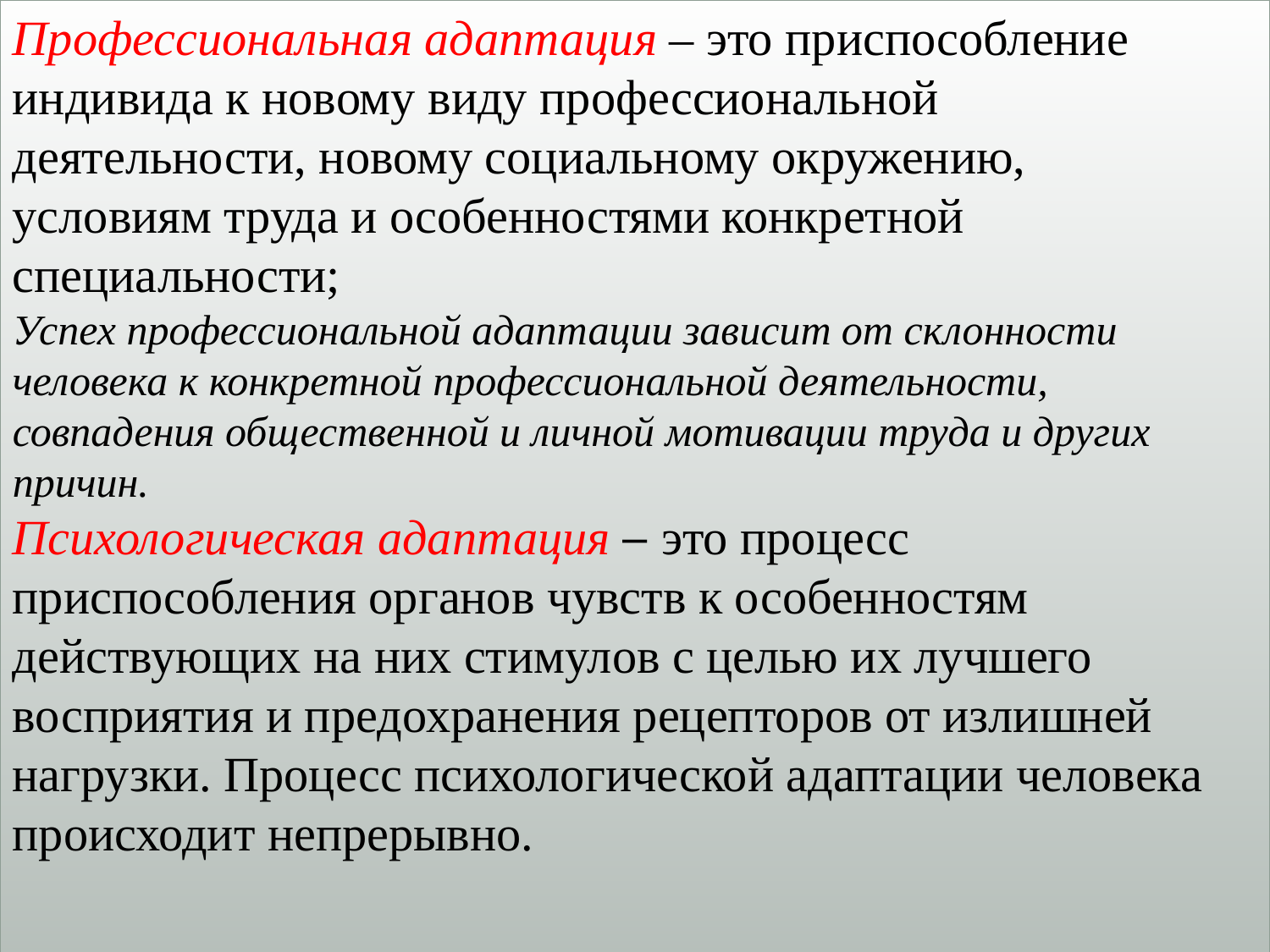

Профессиональная адаптация – это приспособление индивида к новому виду профессиональной деятельности, новому социальному окружению, условиям труда и особенностями конкретной специальности;
Успех профессиональной адаптации зависит от склонности человека к конкретной профессиональной деятельности, совпадения общественной и личной мотивации труда и других причин.
Психологическая адаптация – это процесс приспособления органов чувств к особенностям действующих на них стимулов с целью их лучшего восприятия и предохранения рецепторов от излишней нагрузки. Процесс психологической адаптации человека происходит непрерывно.